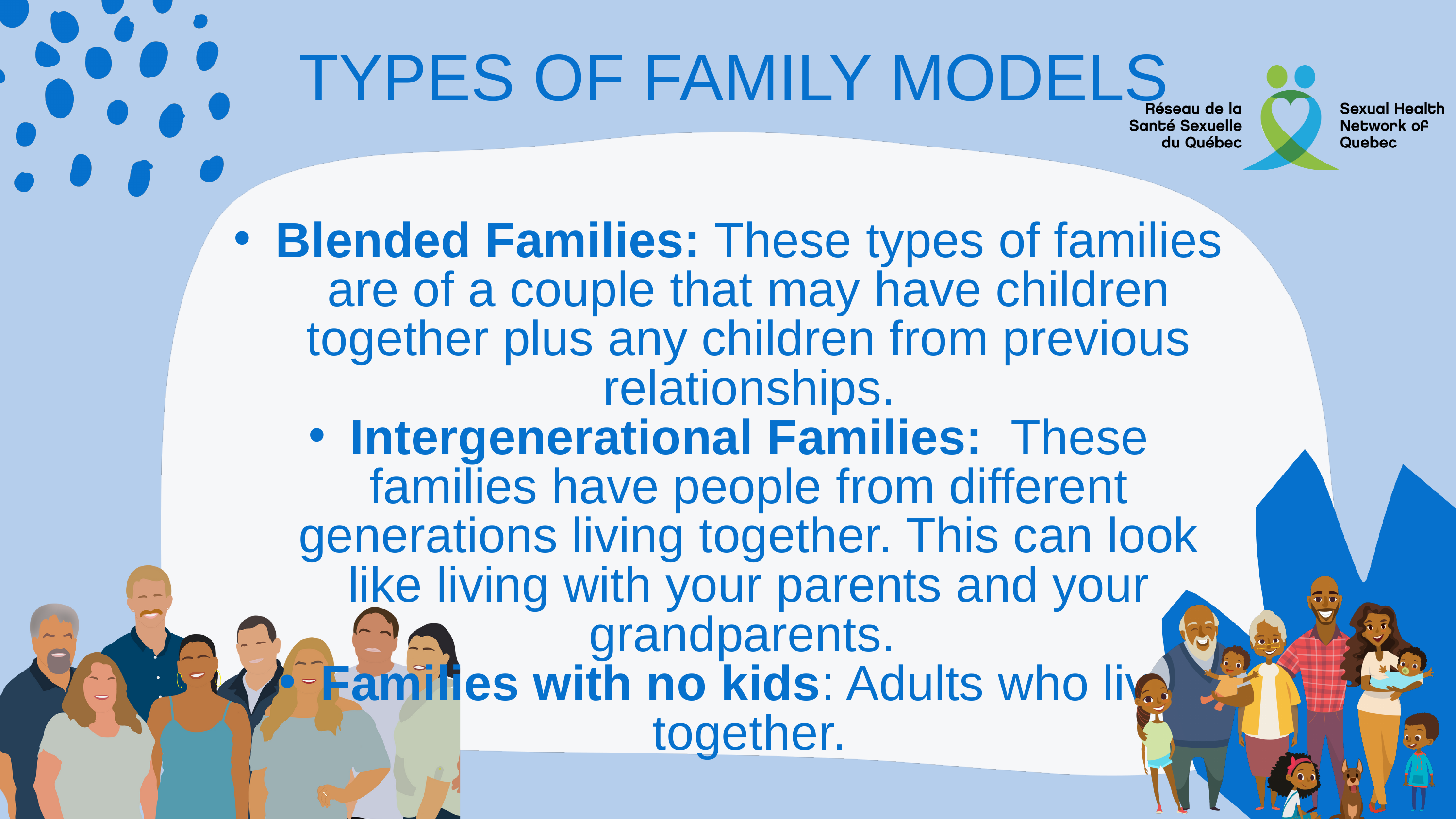

TYPES OF FAMILY MODELS

Blended Families: These types of families are of a couple that may have children together plus any children from previous relationships.
Intergenerational Families:  These families have people from different generations living together. This can look like living with your parents and your grandparents.
Families with no kids: Adults who live together.